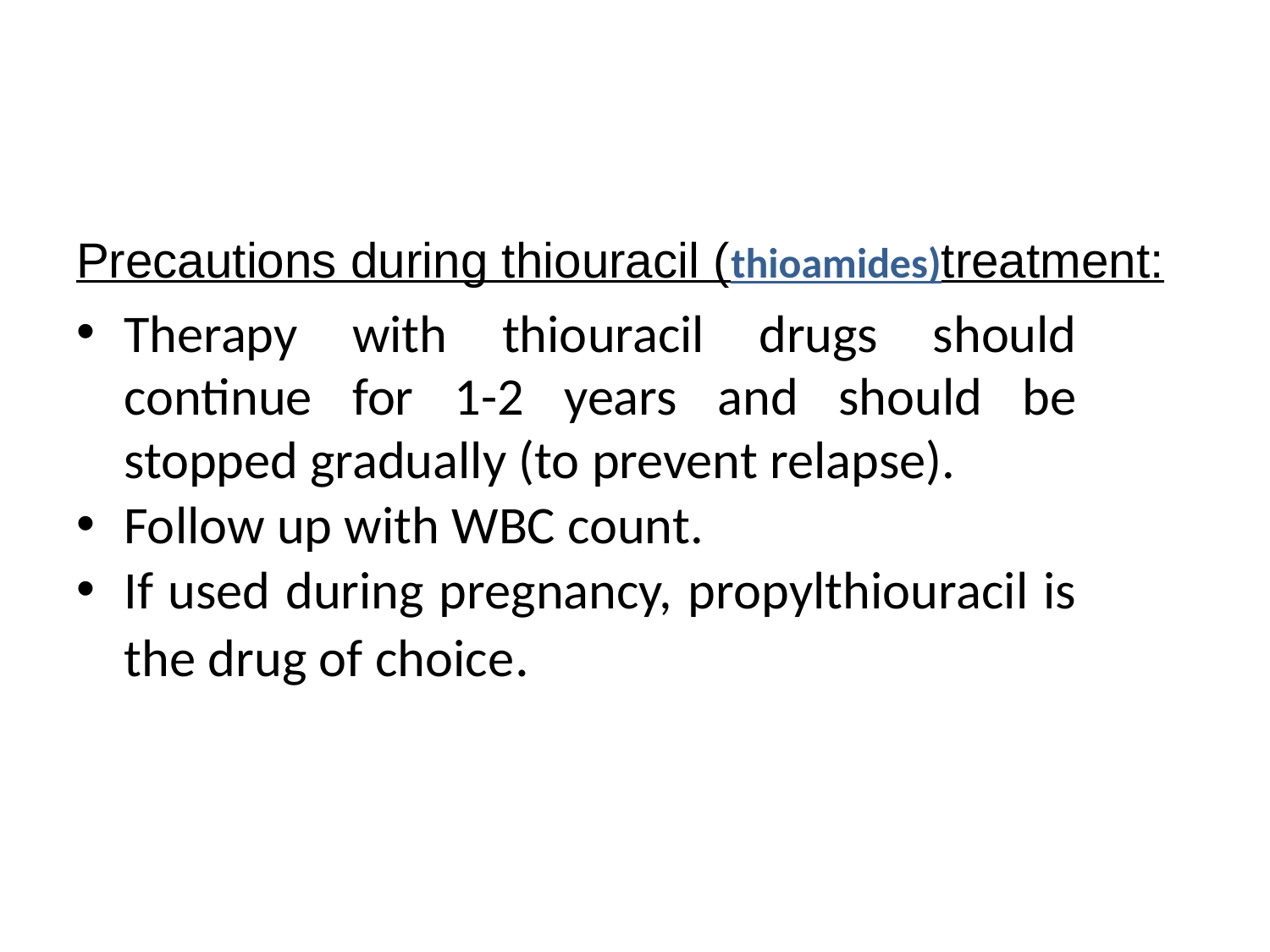

#
Precautions during thiouracil (thioamides)treatment:
Therapy with thiouracil drugs should continue for 1-2 years and should be stopped gradually (to prevent relapse).
Follow up with WBC count.
If used during pregnancy, propylthiouracil is the drug of choice.